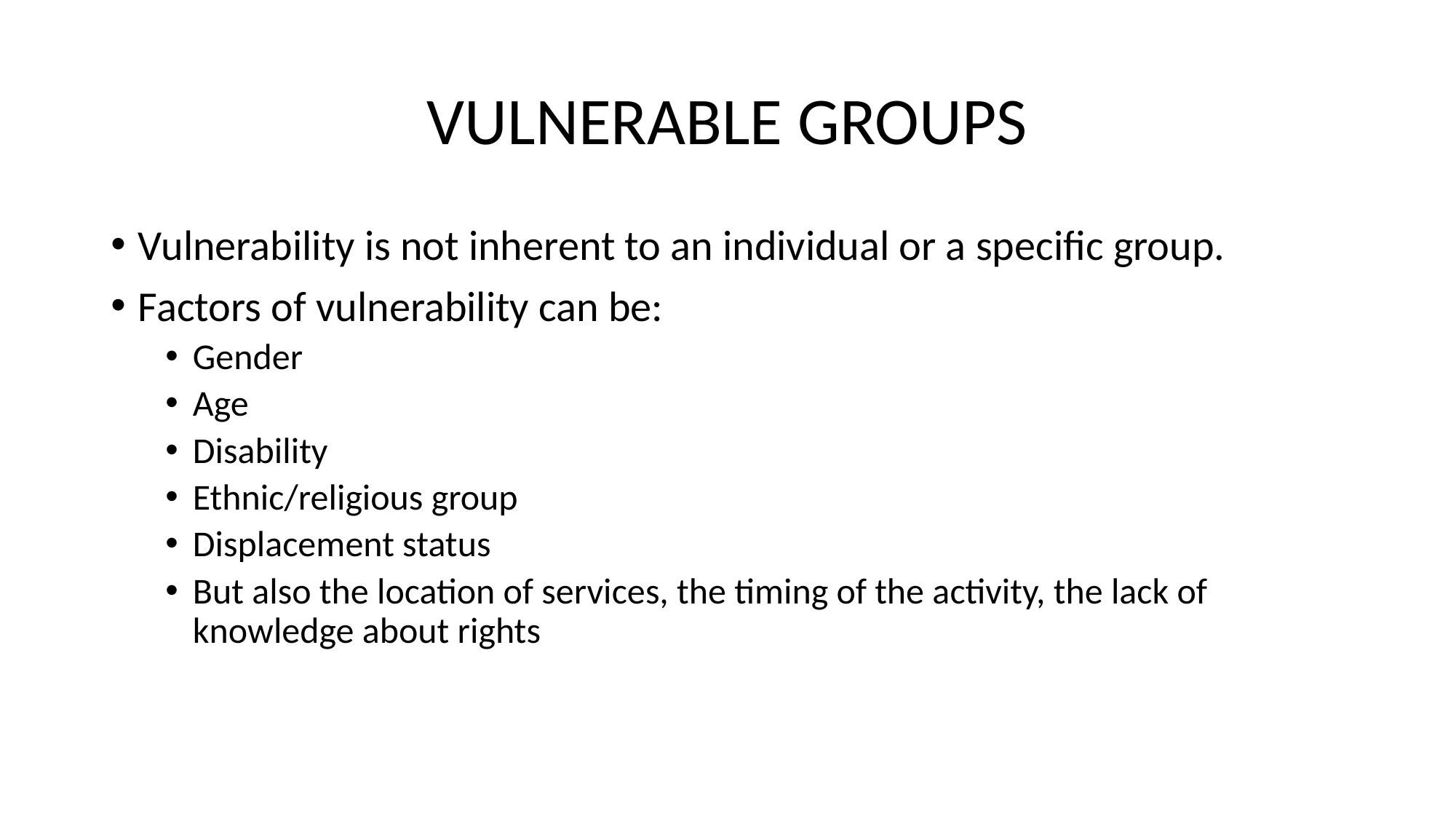

# VULNERABLE GROUPS
Vulnerability is not inherent to an individual or a specific group.
Factors of vulnerability can be:
Gender
Age
Disability
Ethnic/religious group
Displacement status
But also the location of services, the timing of the activity, the lack of knowledge about rights